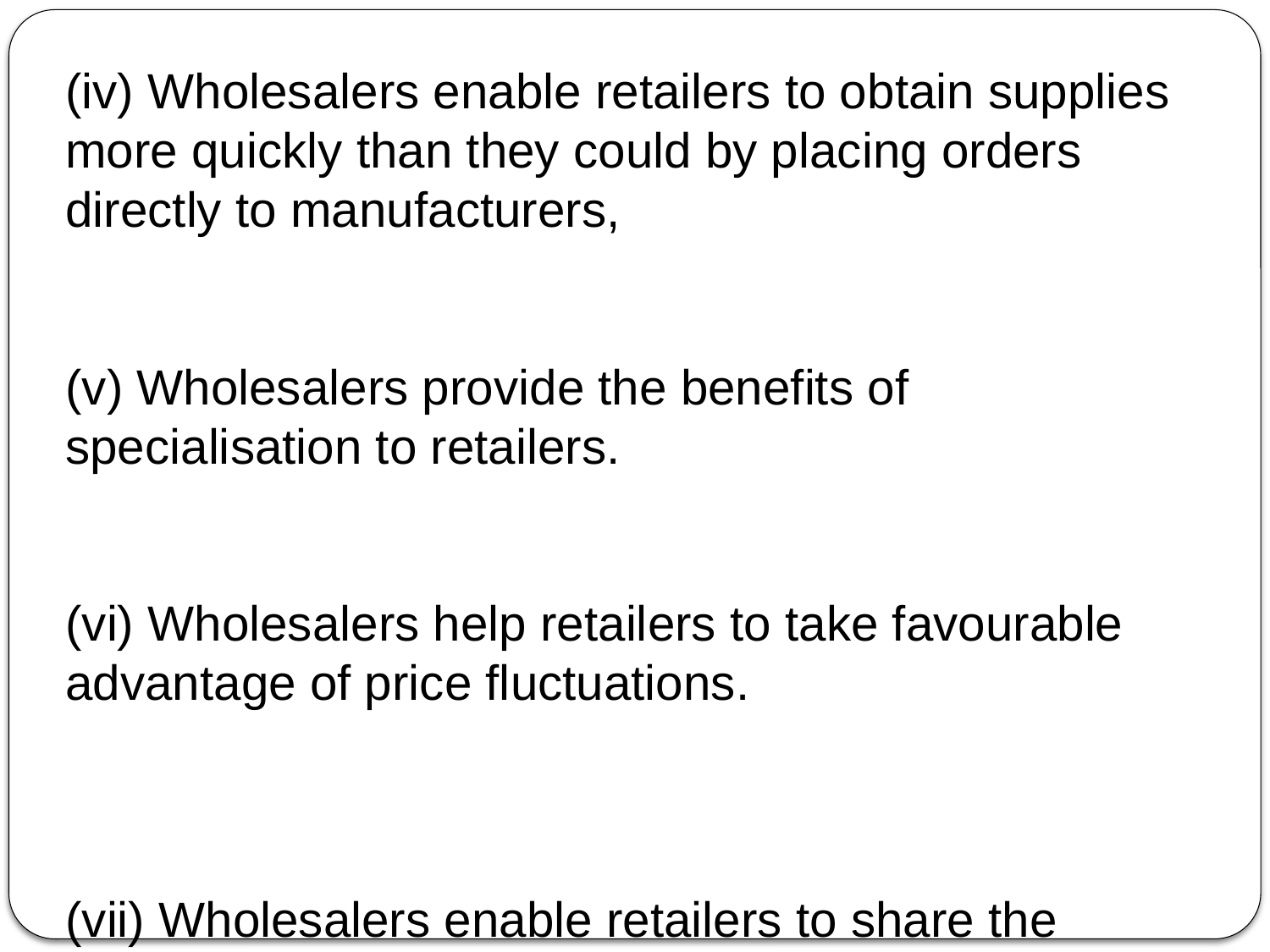

(iv) Wholesalers enable retailers to obtain supplies more quickly than they could by placing orders directly to manufacturers,

(v) Wholesalers provide the benefits of specialisation to retailers.

(vi) Wholesalers help retailers to take favourable advantage of price fluctuations.

(vii) Wholesalers enable retailers to share the economies of transport.